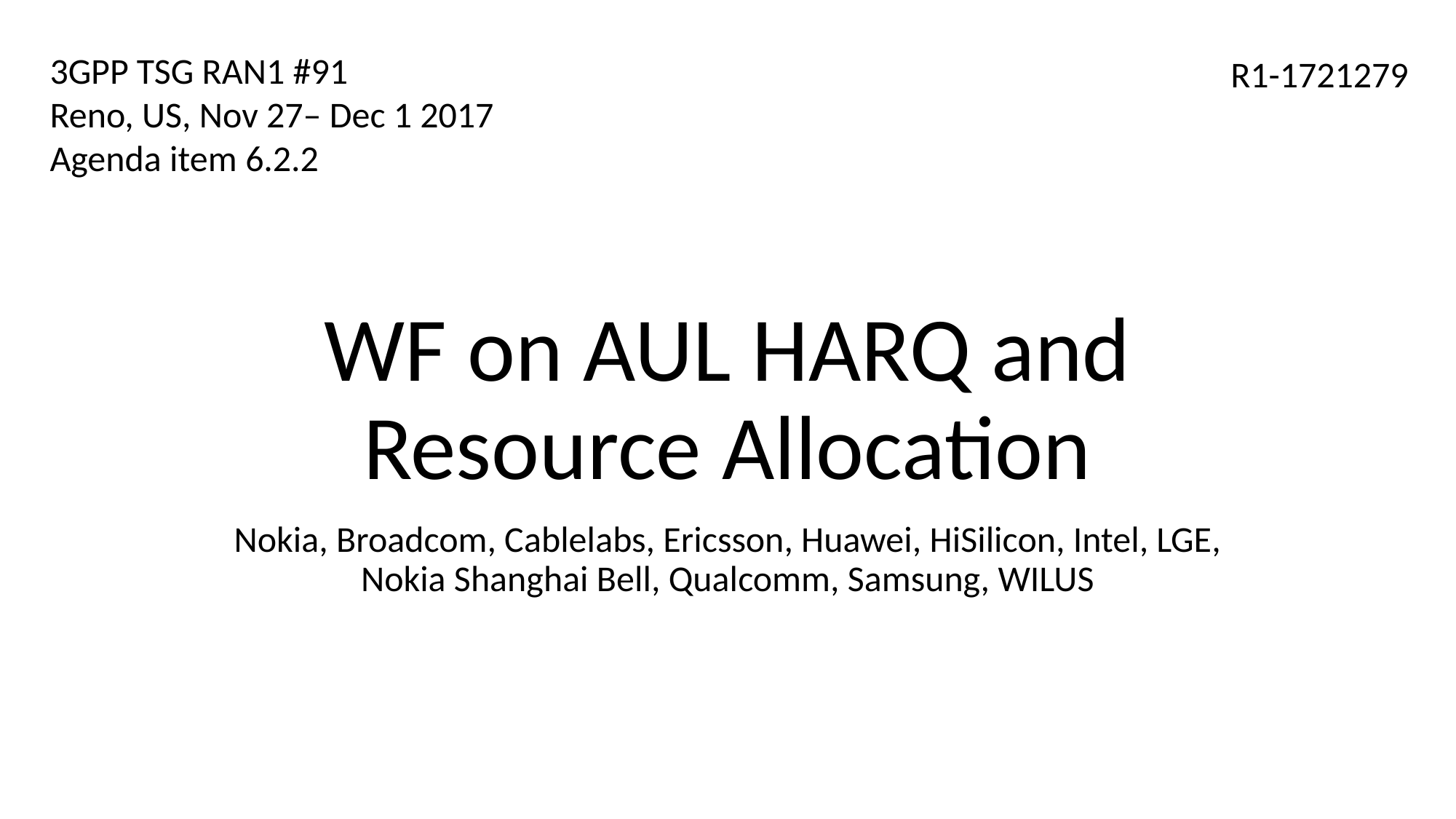

3GPP TSG RAN1 #91
Reno, US, Nov 27– Dec 1 2017
Agenda item 6.2.2
R1-1721279
# WF on AUL HARQ and Resource Allocation
Nokia, Broadcom, Cablelabs, Ericsson, Huawei, HiSilicon, Intel, LGE, Nokia Shanghai Bell, Qualcomm, Samsung, WILUS